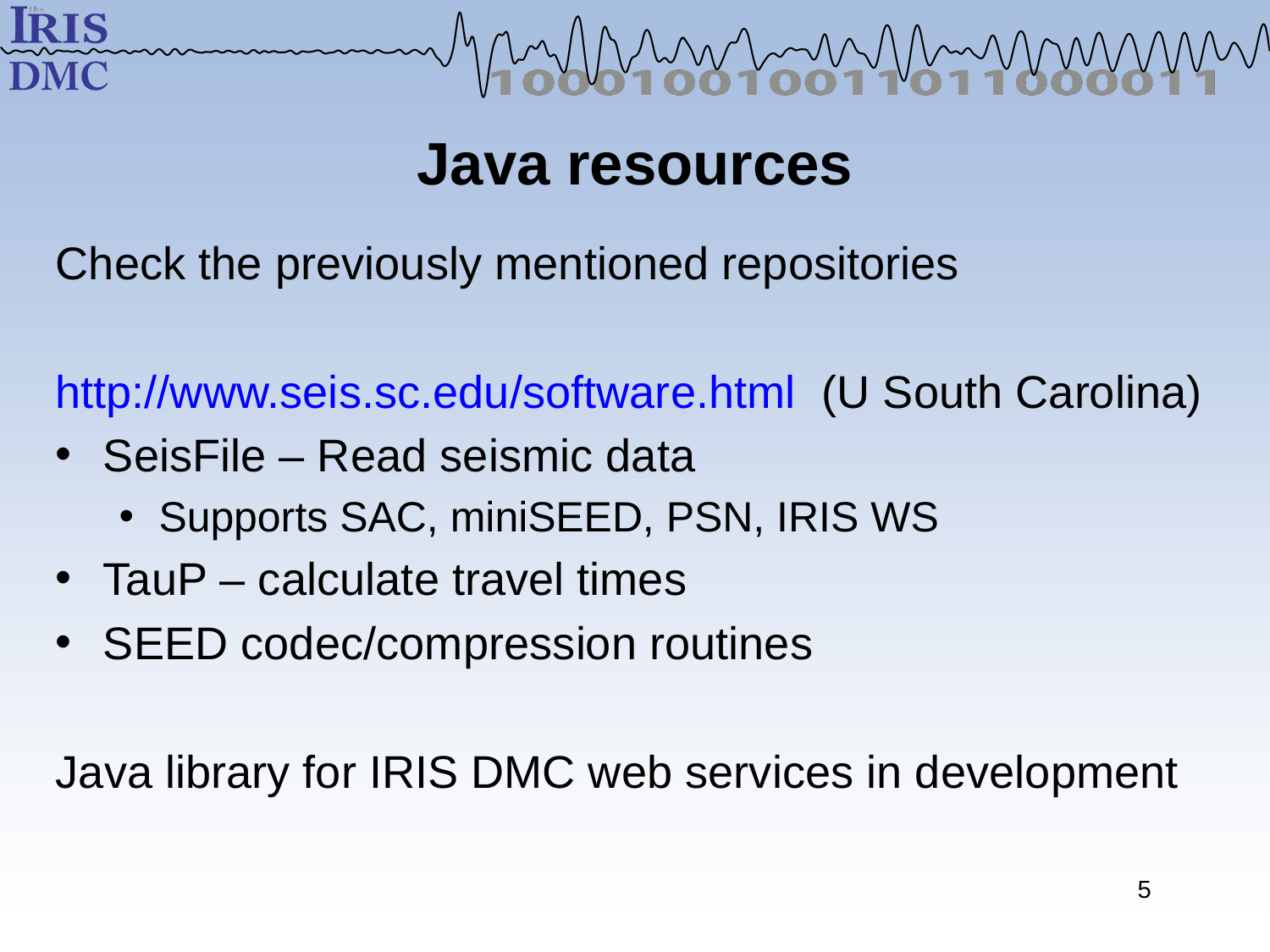

# Java resources
Check the previously mentioned repositories

http://www.seis.sc.edu/software.html  (U South Carolina)
SeisFile – Read seismic data
Supports SAC, miniSEED, PSN, IRIS WS
TauP – calculate travel times
SEED codec/compression routines

Java library for IRIS DMC web services in development

5